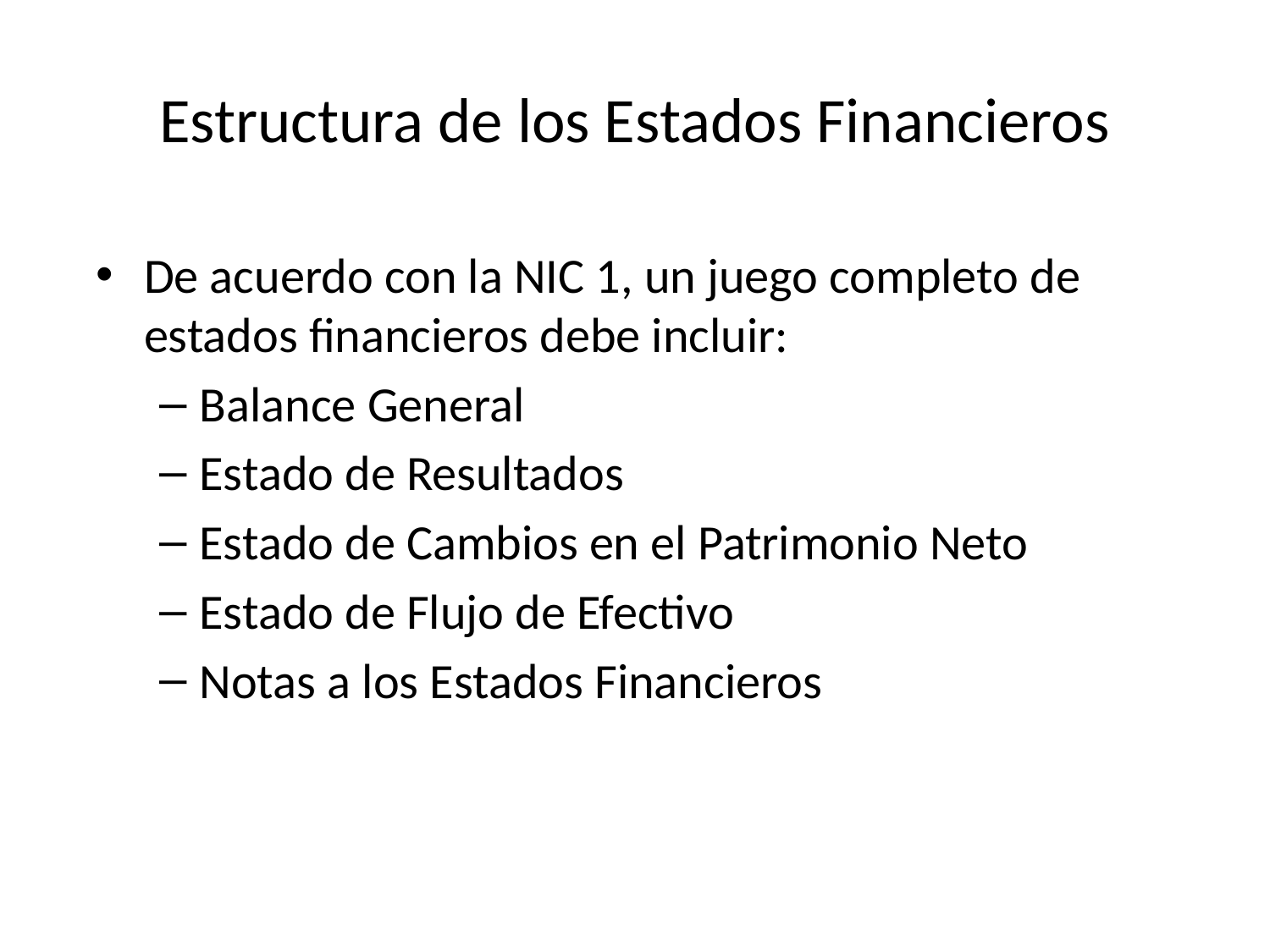

# Estructura de los Estados Financieros
De acuerdo con la NIC 1, un juego completo de estados financieros debe incluir:
Balance General
Estado de Resultados
Estado de Cambios en el Patrimonio Neto
Estado de Flujo de Efectivo
Notas a los Estados Financieros